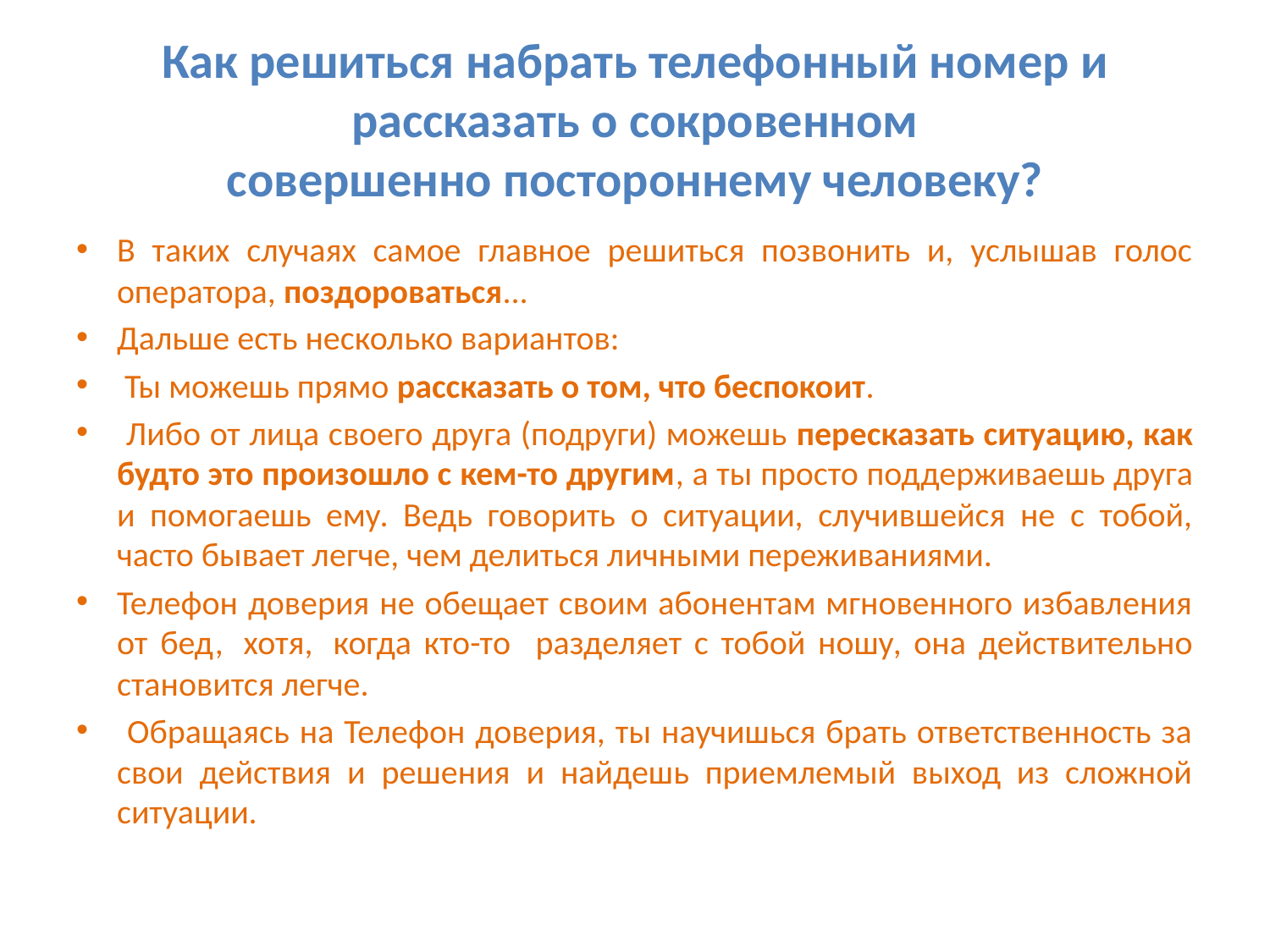

# Как решиться набрать телефонный номер и рассказать о сокровенном совершенно постороннему человеку?
В таких случаях самое главное решиться позвонить и, услышав голос оператора, поздороваться...
Дальше есть несколько вариантов:
 Ты можешь прямо рассказать о том, что беспокоит.
 Либо от лица своего друга (подруги) можешь пересказать ситуацию, как будто это произошло с кем-то другим, а ты просто поддерживаешь друга и помогаешь ему. Ведь говорить о ситуации, случившейся не с тобой, часто бывает легче, чем делиться личными переживаниями.
Телефон доверия не обещает своим абонентам мгновенного избавления oт бед,  хотя,  когда кто-тo  разделяет с тобой ношу, она действительно становится легче.
 Обращаясь на Телефон доверия, ты научишься брать ответственность за свои действия и решения и найдешь приемлемый выход из сложной ситуации.